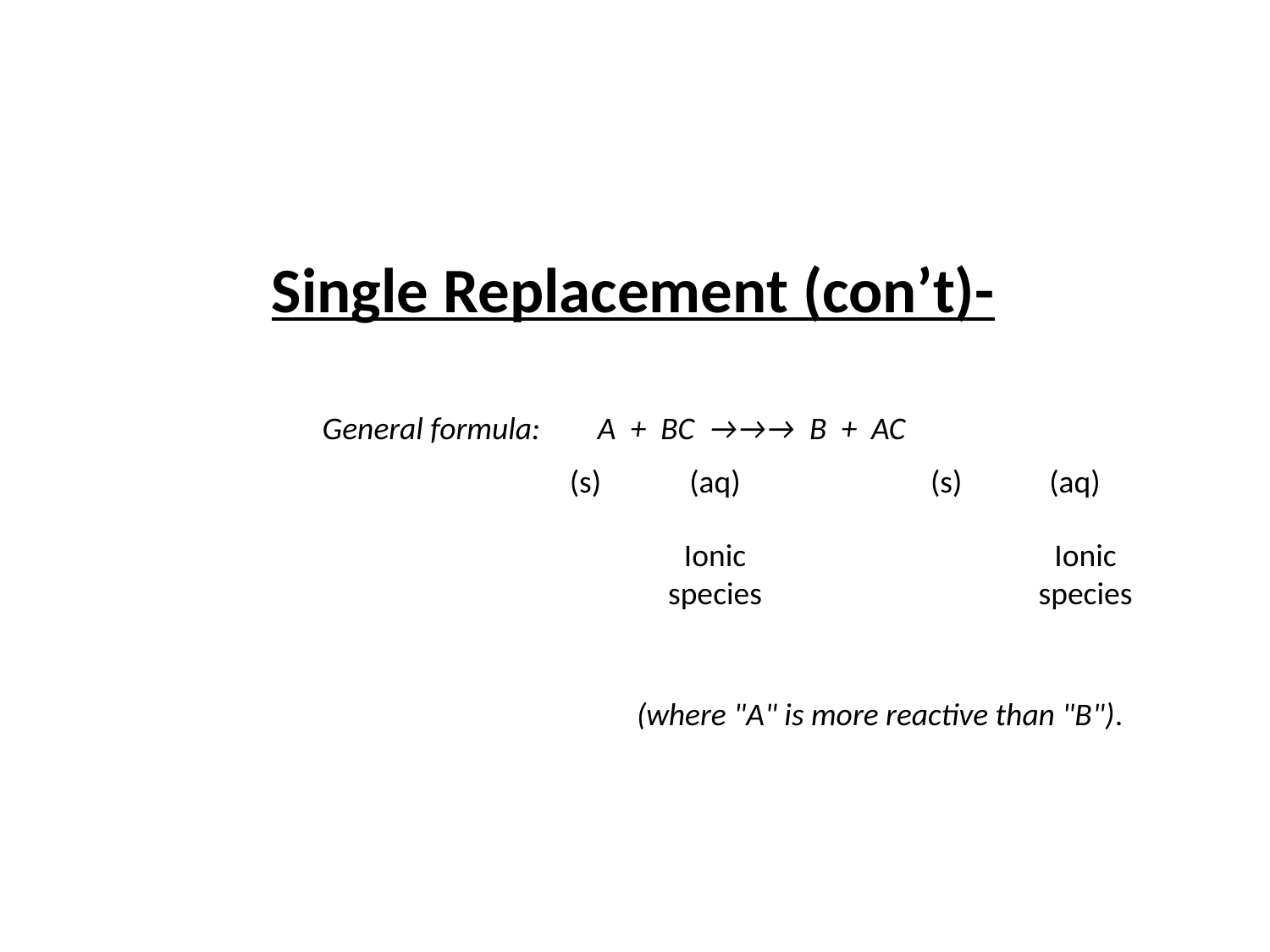

Single Replacement (con’t)-
General formula:	   A  +  BC  →→→  B  +  AC
(s)
(aq)
 (s)
(aq)
Ionic
species
Ionic
species
 (where "A" is more reactive than "B").